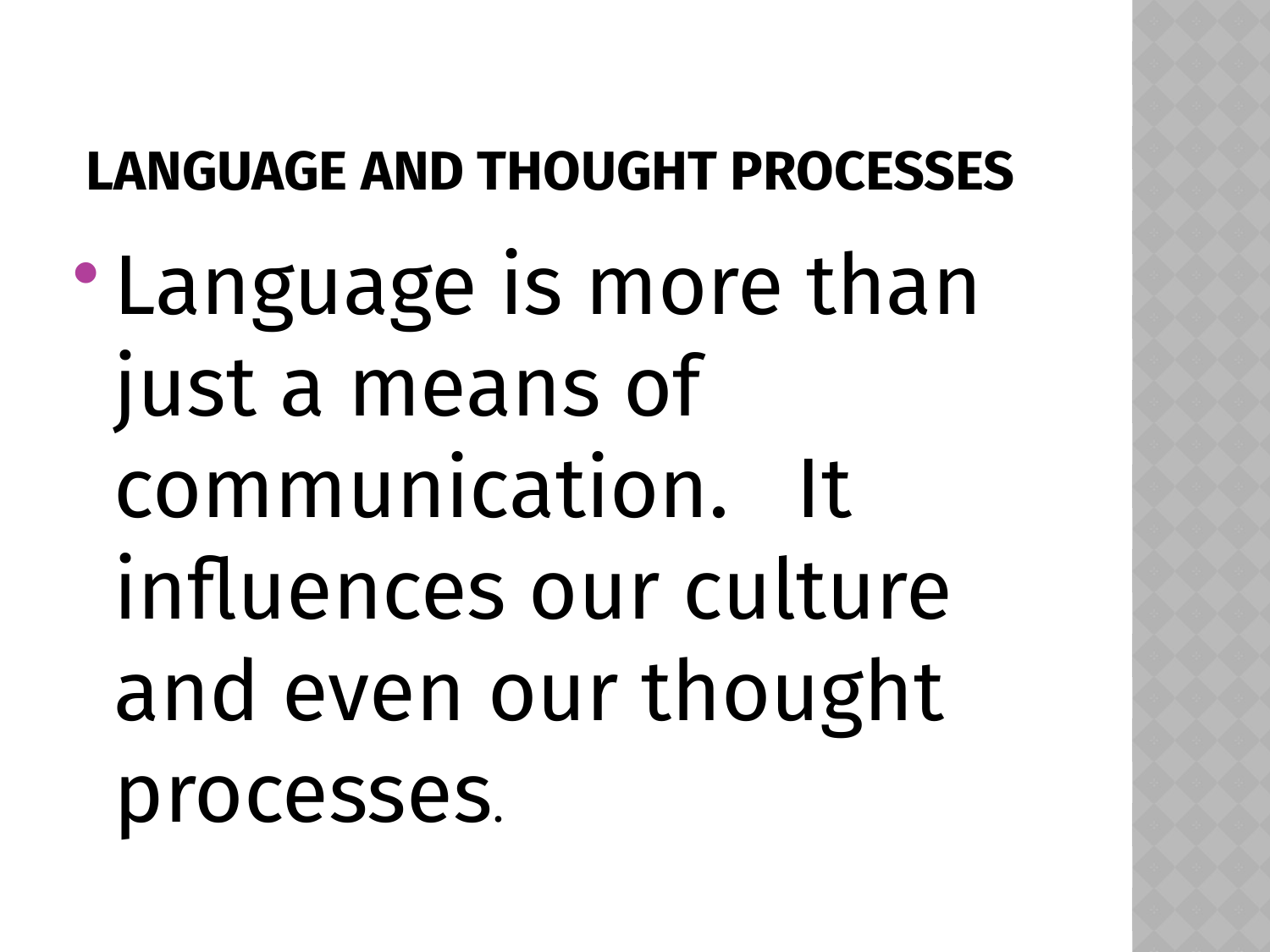

# Language and thought processes
Language is more than just a means of communication.   It influences our culture and even our thought processes.